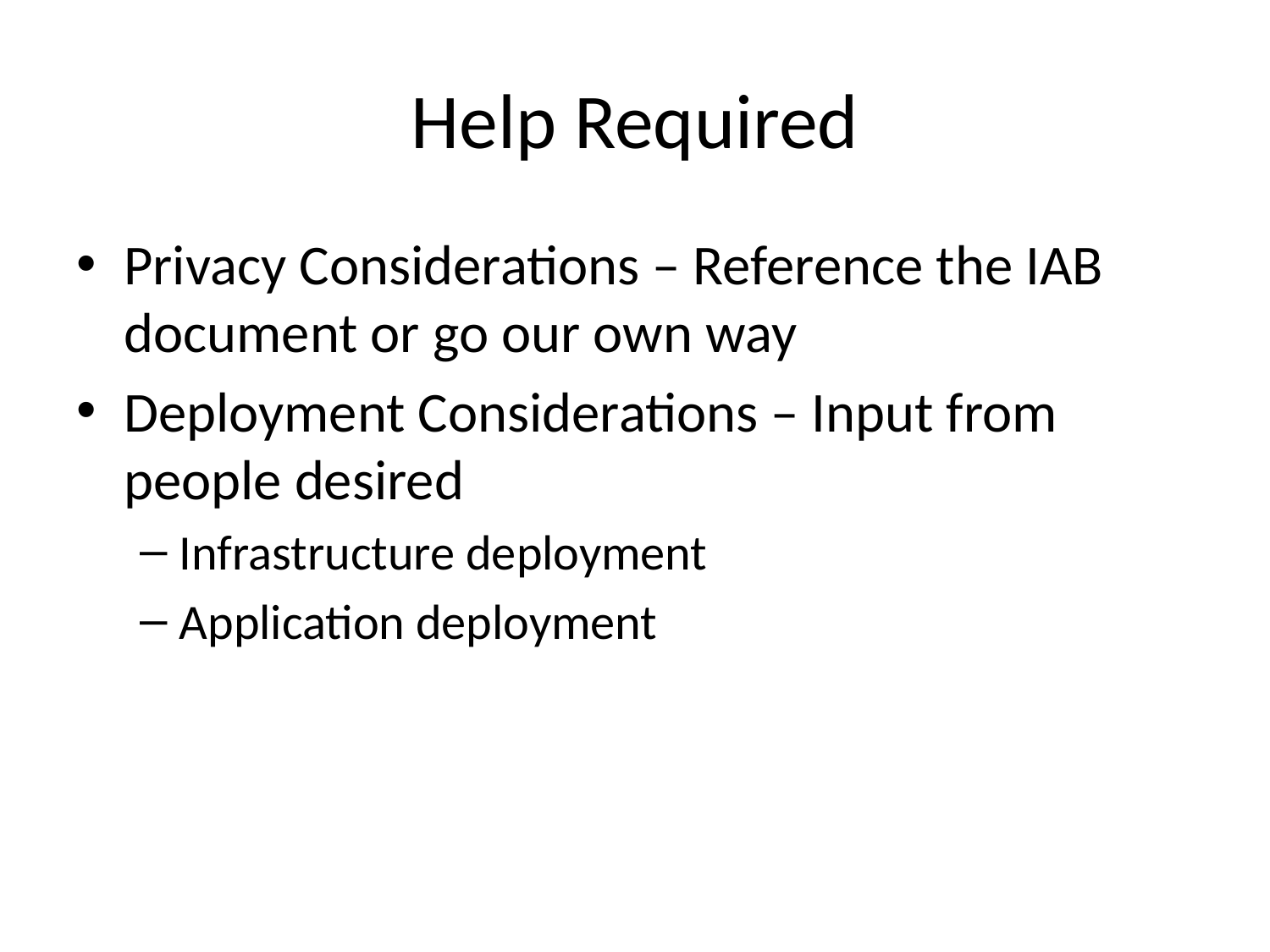

# Help Required
Privacy Considerations – Reference the IAB document or go our own way
Deployment Considerations – Input from people desired
Infrastructure deployment
Application deployment